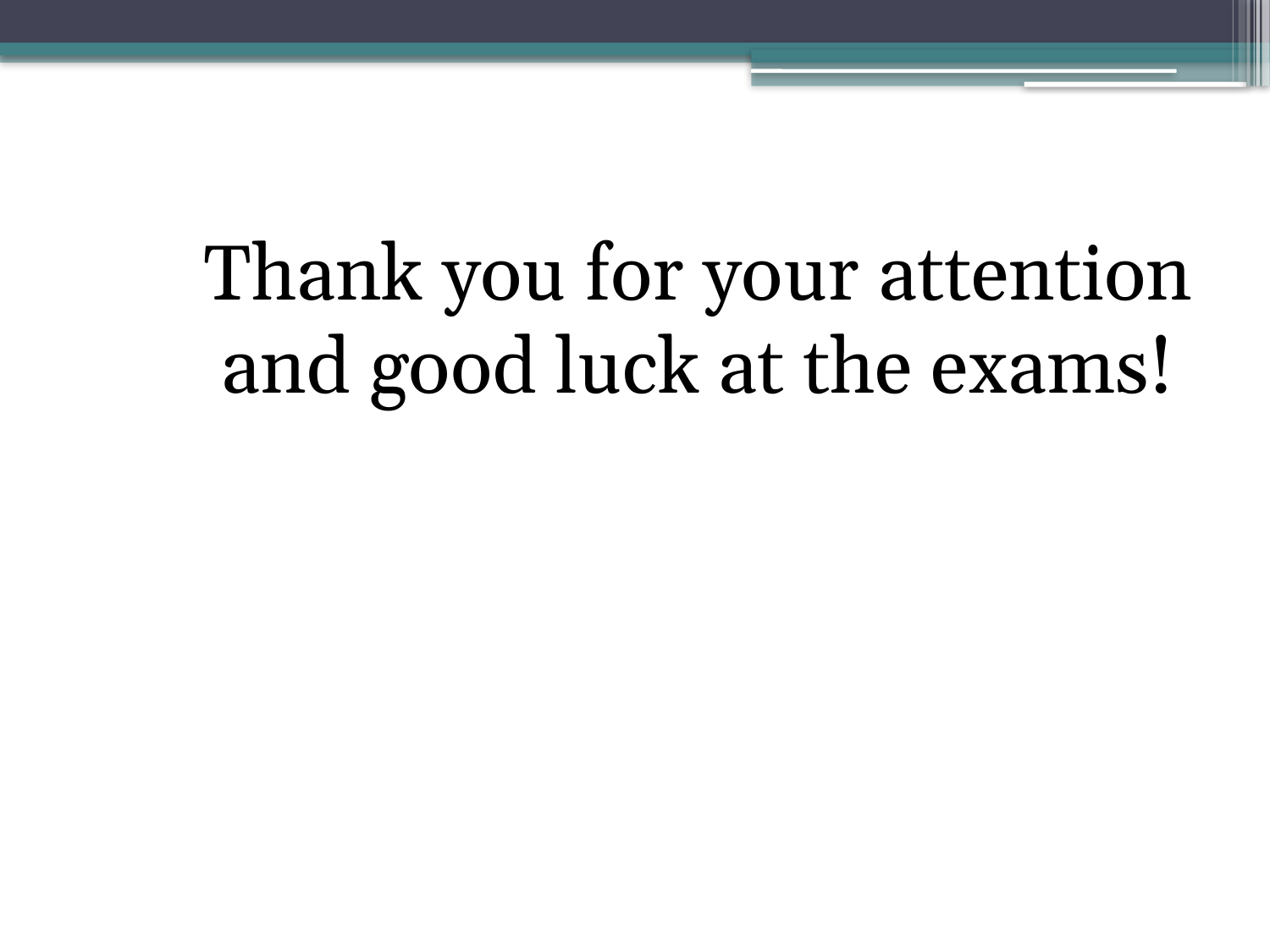

Thank you for your attention and good luck at the exams!